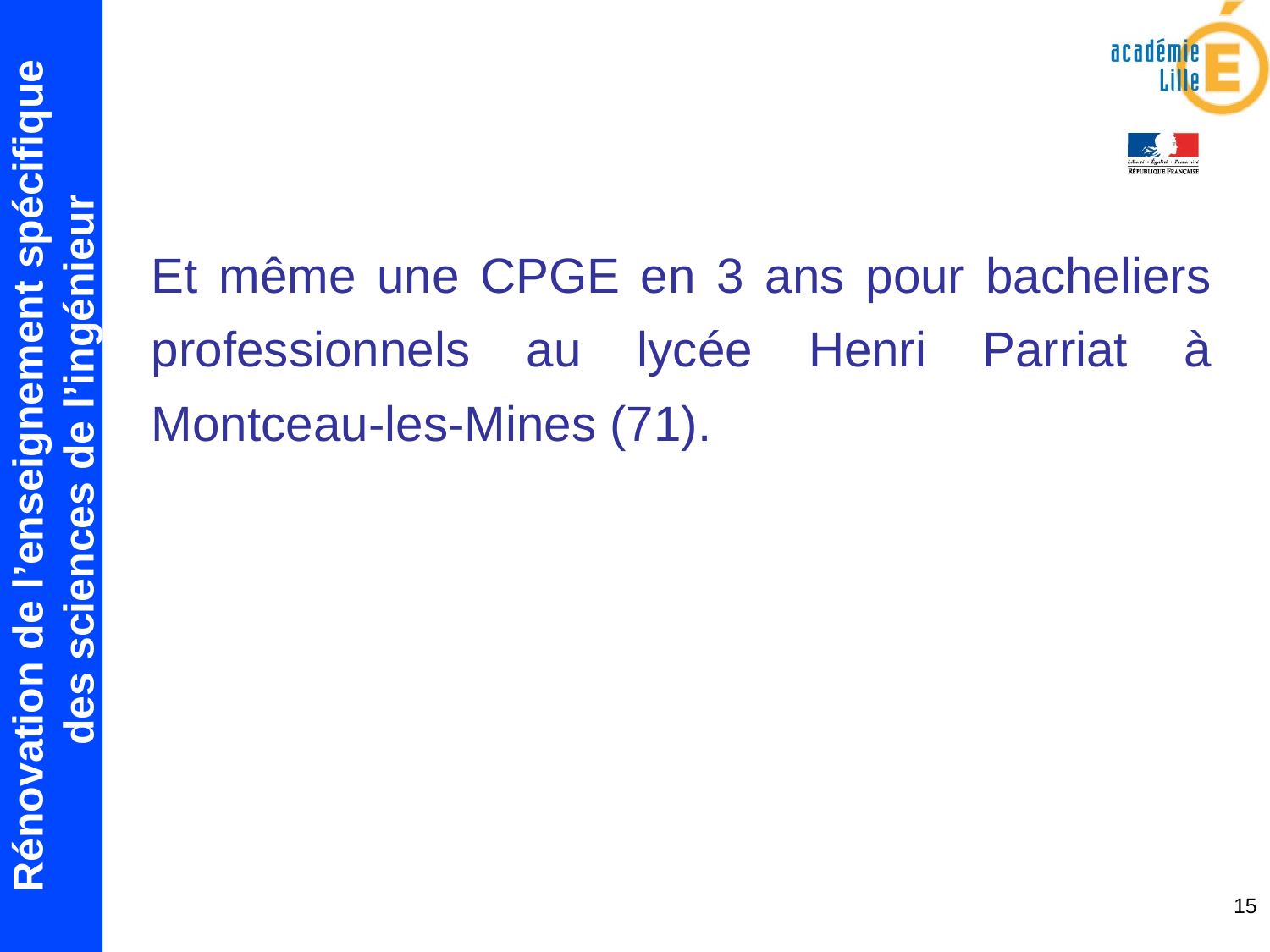

Et même une CPGE en 3 ans pour bacheliers professionnels au lycée Henri Parriat à Montceau-les-Mines (71).
15